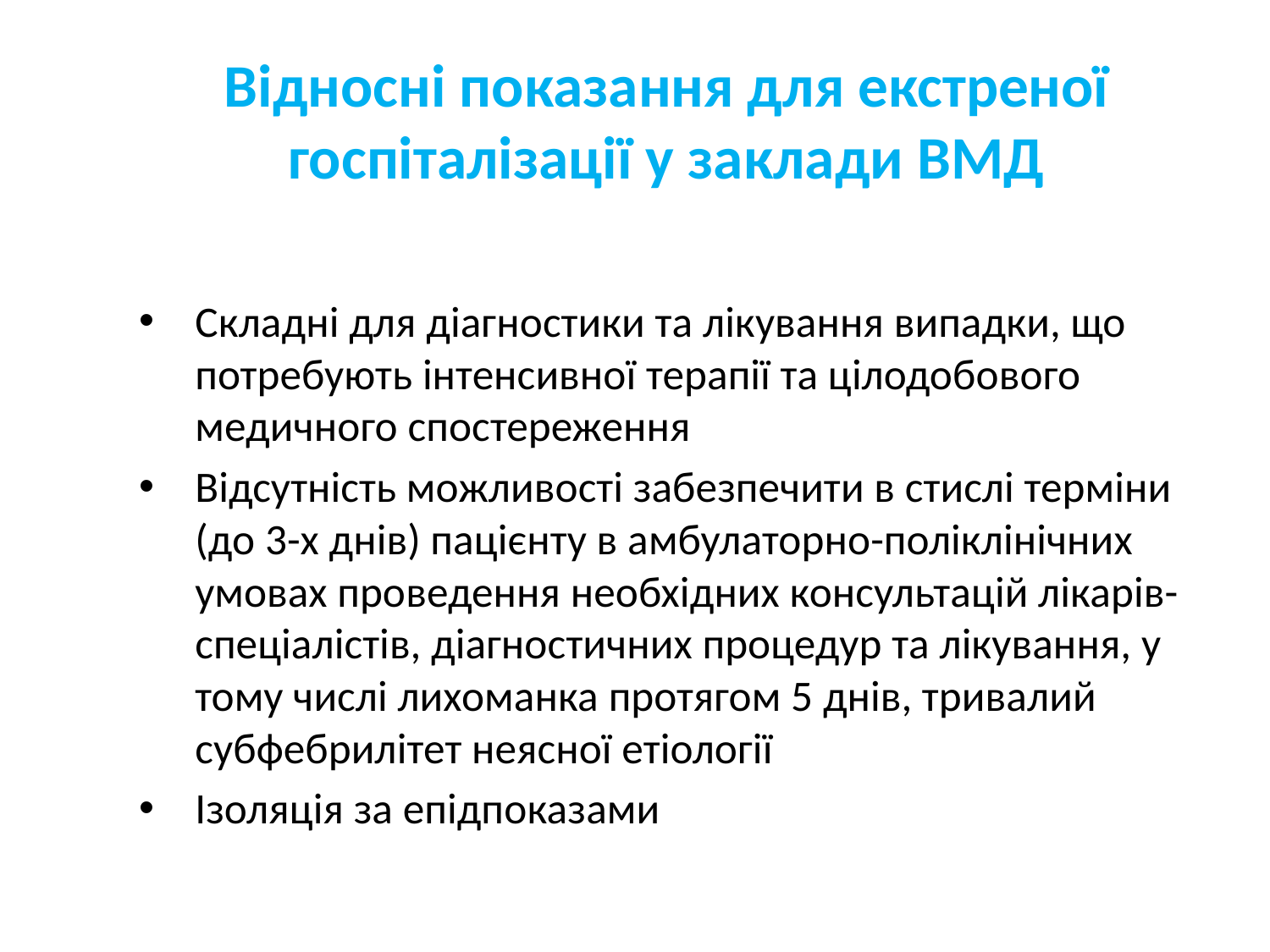

Відносні показання для екстреної госпіталізації у заклади ВМД
Складні для діагностики та лікування випадки, що потребують інтенсивної терапії та цілодобового медичного спостереження
Відсутність можливості забезпечити в стислі терміни (до 3-х днів) пацієнту в амбулаторно-поліклінічних умовах проведення необхідних консультацій лікарів-спеціалістів, діагностичних процедур та лікування, у тому числі лихоманка протягом 5 днів, тривалий субфебрилітет неясної етіології
Ізоляція за епідпоказами